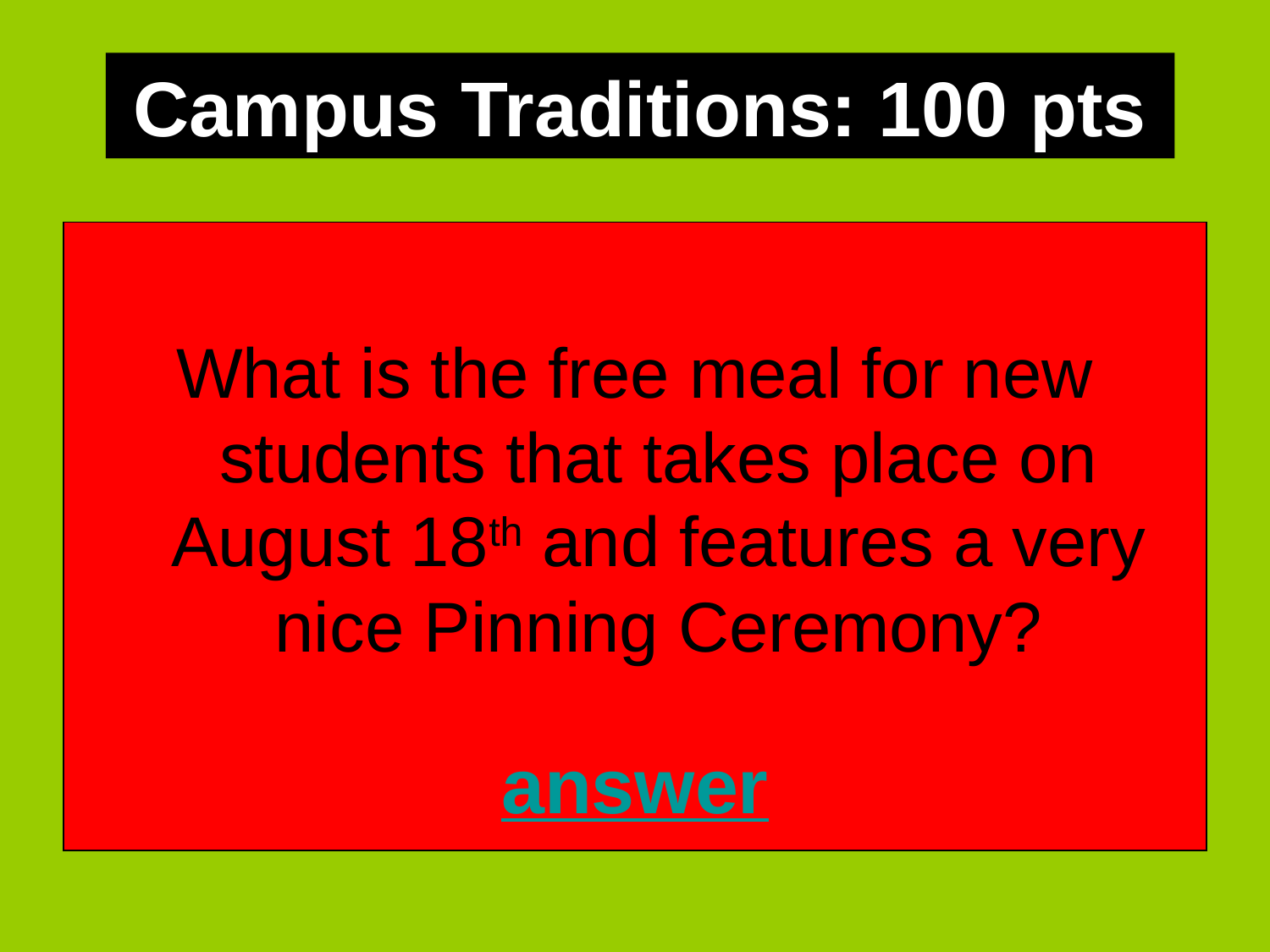

Campus Traditions: 100 pts

What is the free meal for new students that takes place on August 18th and features a very nice Pinning Ceremony?
answer